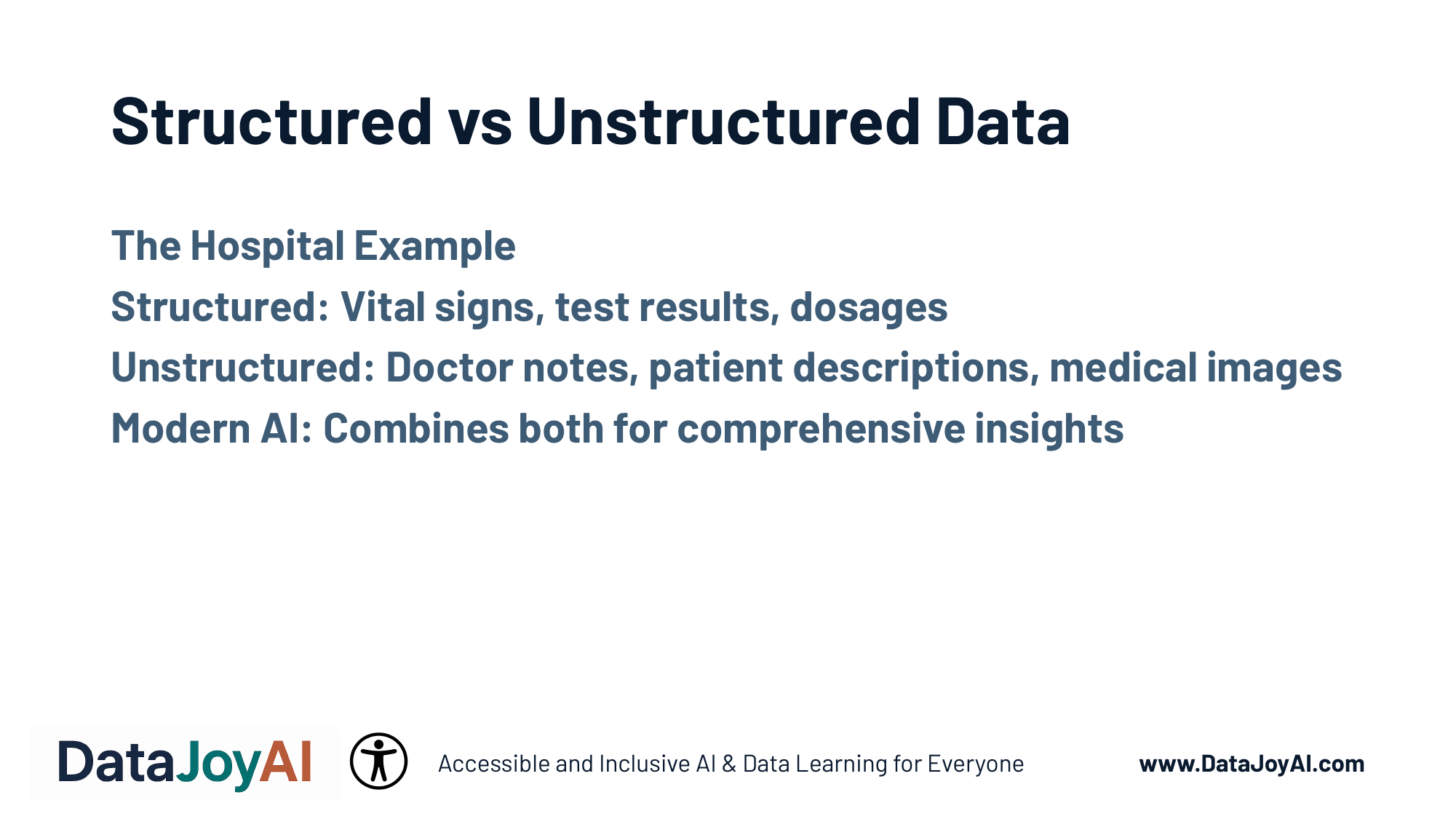

# Structured vs Unstructured Data
The Hospital Example
Structured: Vital signs, test results, dosages
Unstructured: Doctor notes, patient descriptions, medical images
Modern AI: Combines both for comprehensive insights